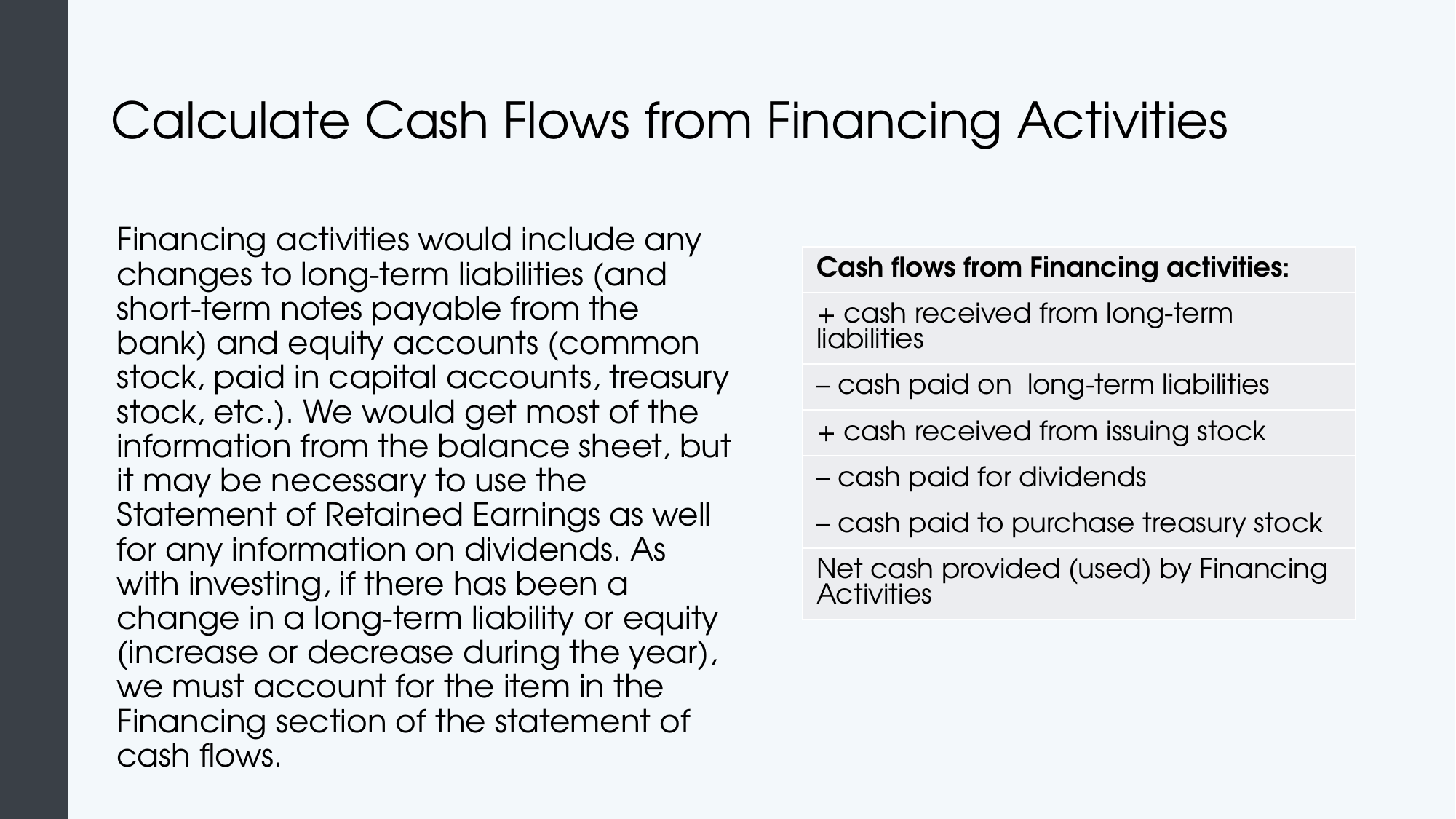

# Calculate Cash Flows from Financing Activities
Financing activities would include any changes to long-term liabilities (and short-term notes payable from the bank) and equity accounts (common stock, paid in capital accounts, treasury stock, etc.). We would get most of the information from the balance sheet, but it may be necessary to use the Statement of Retained Earnings as well for any information on dividends. As with investing, if there has been a change in a long-term liability or equity (increase or decrease during the year), we must account for the item in the Financing section of the statement of cash flows.
| Cash flows from Financing activities: |
| --- |
| + cash received from long-term liabilities |
| – cash paid on  long-term liabilities |
| + cash received from issuing stock |
| – cash paid for dividends |
| – cash paid to purchase treasury stock |
| Net cash provided (used) by Financing Activities |